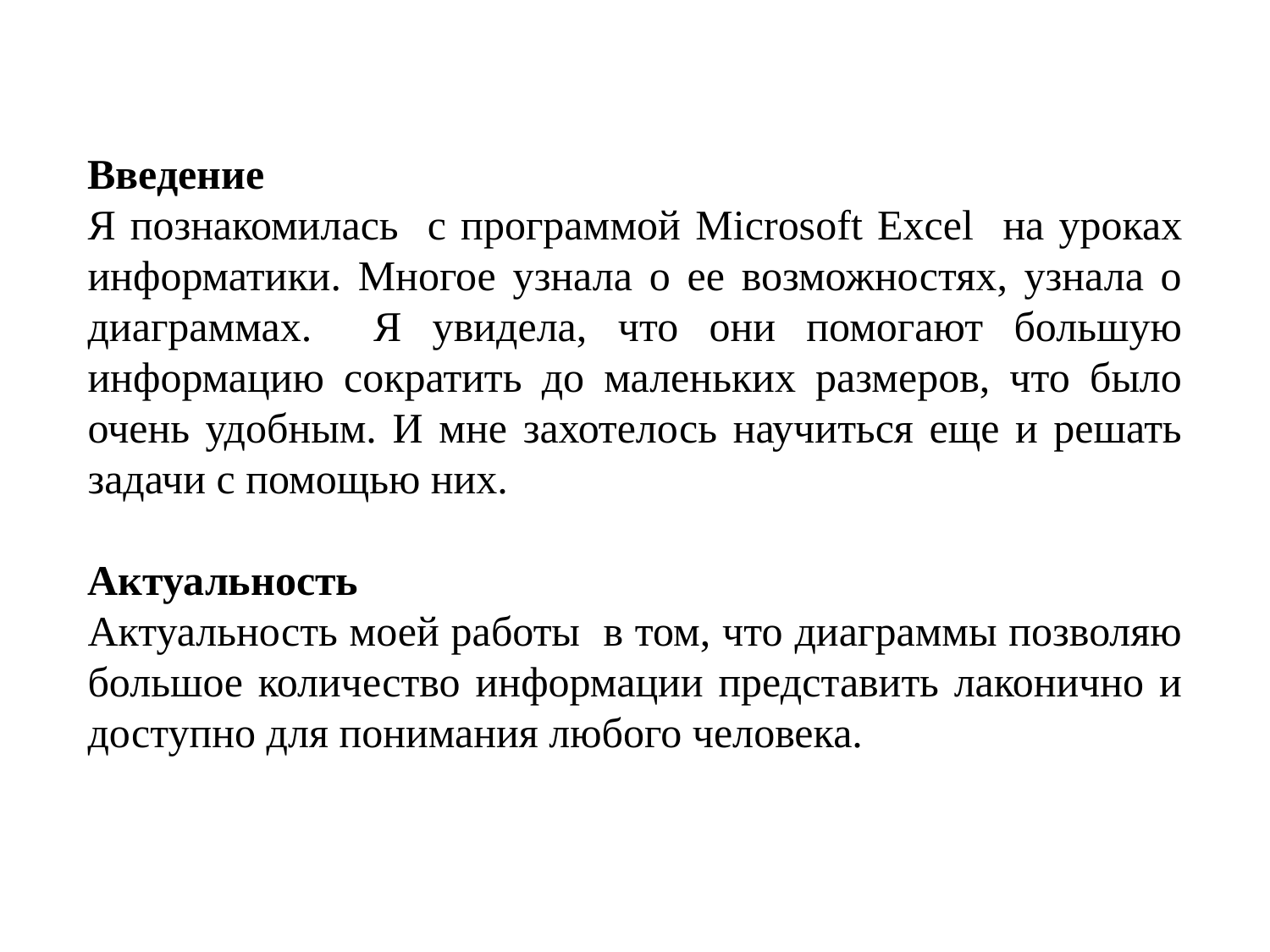

Введение
Я познакомилась  с программой Microsoft Excel  на уроках информатики. Многое узнала о ее возможностях, узнала о диаграммах.  Я увидела, что они помогают большую информацию сократить до маленьких размеров, что было очень удобным. И мне захотелось научиться еще и решать задачи с помощью них.

Актуальность
Актуальность моей работы  в том, что диаграммы позволяю большое количество информации представить лаконично и доступно для понимания любого человека.